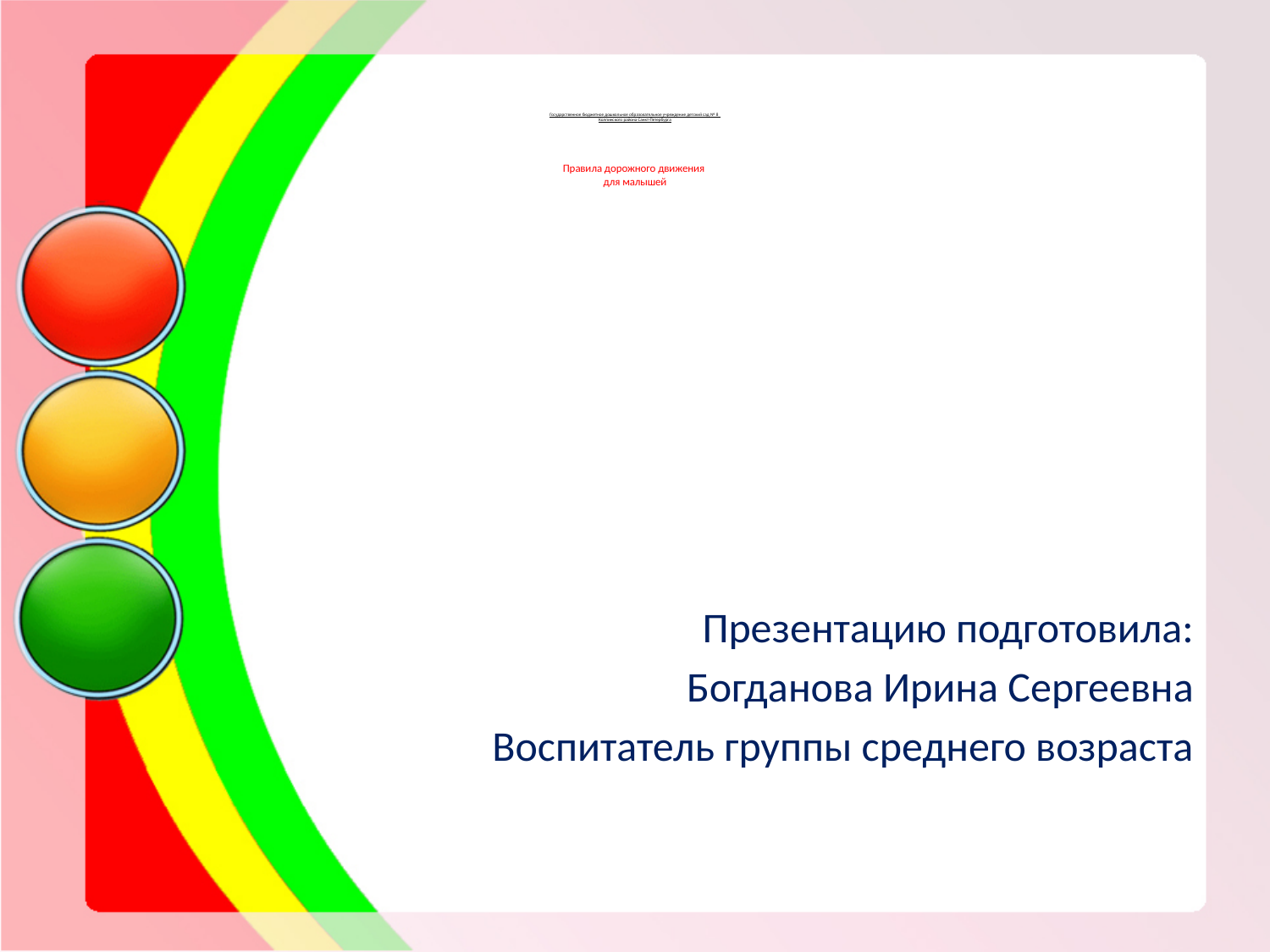

# Государственное бюджетное дошкольное образовательное учреждение детский сад № 8 Колпинского района Санкт-Петербурга Правила дорожного движения для малышей

 Презентацию подготовила:
Богданова Ирина Сергеевна
Воспитатель группы среднего возраста